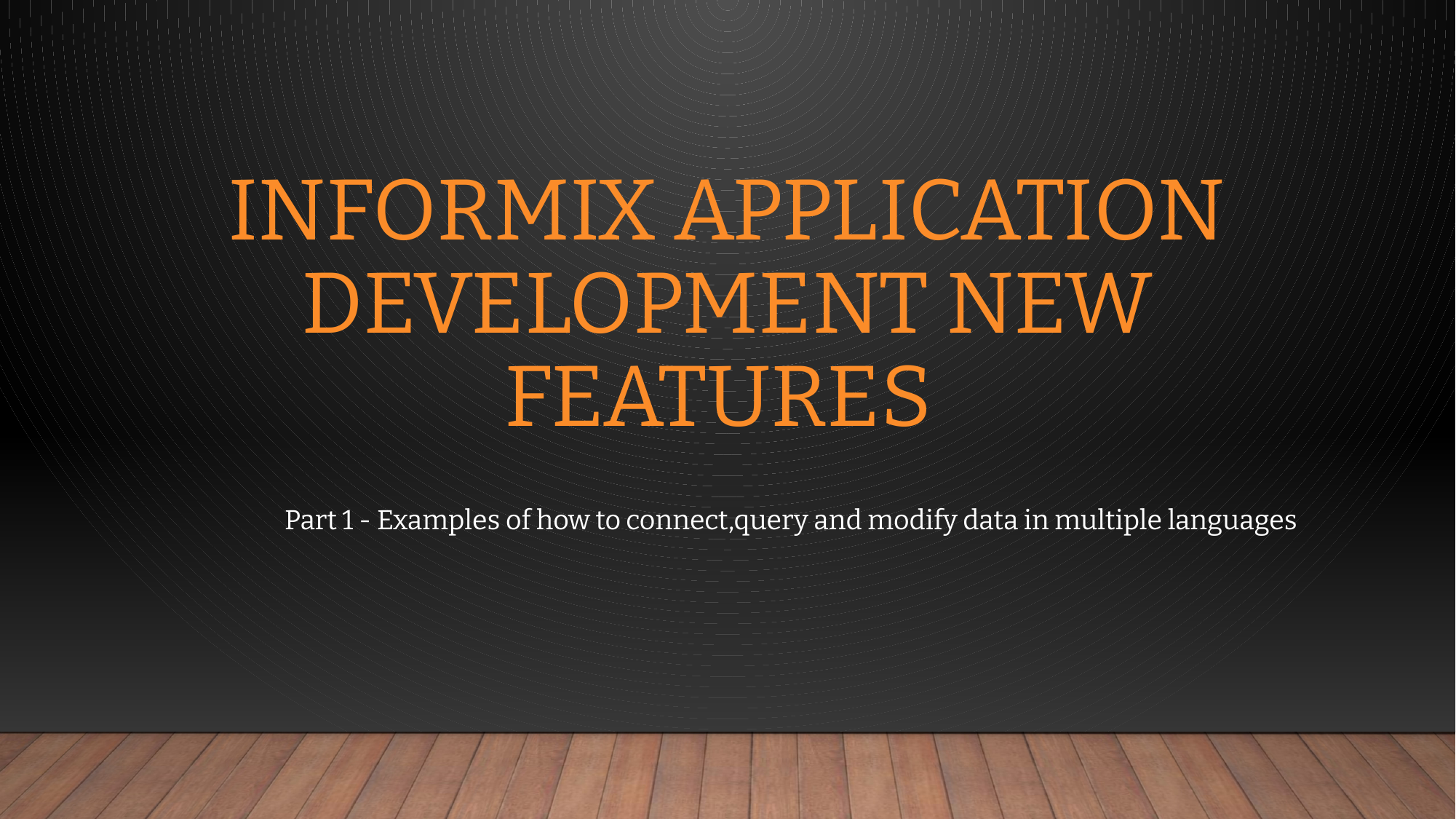

# Informix Application Development New Features

Part 1 - Examples of how to connect,query and modify data in multiple languages